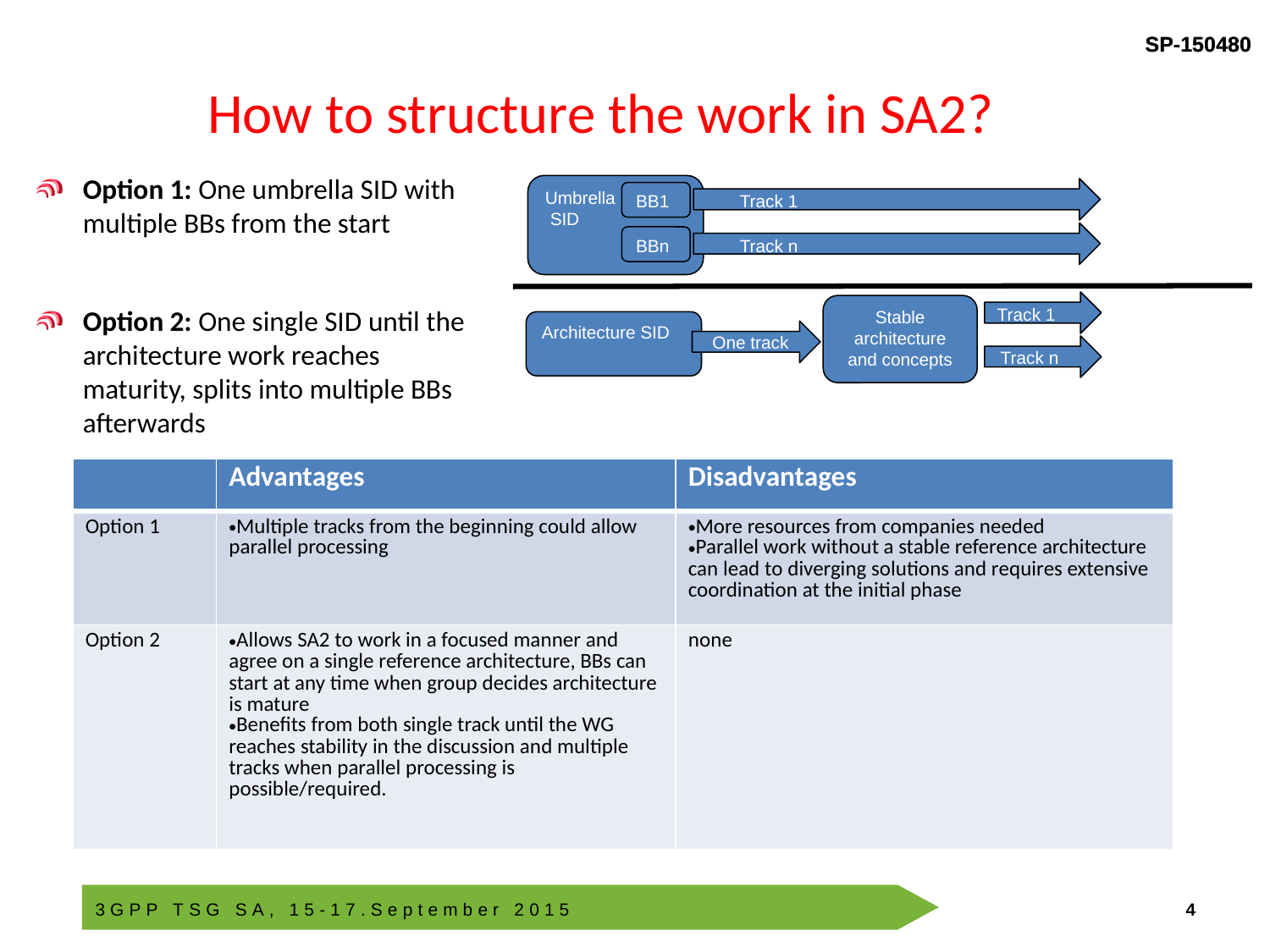

# How to structure the work in SA2?
Option 1: One umbrella SID with multiple BBs from the start

Option 2: One single SID until the architecture work reaches maturity, splits into multiple BBs afterwards
Umbrella
 SID

BB1
Track 1

BBn
Track n

Stable architecture and concepts
Track 1
Architecture SID

One track

Track n
|  | Advantages | Disadvantages |
| --- | --- | --- |
| Option 1 | Multiple tracks from the beginning could allow parallel processing | More resources from companies needed Parallel work without a stable reference architecture can lead to diverging solutions and requires extensive coordination at the initial phase |
| Option 2 | Allows SA2 to work in a focused manner and agree on a single reference architecture, BBs can start at any time when group decides architecture is mature Benefits from both single track until the WG reaches stability in the discussion and multiple tracks when parallel processing is possible/required. | none |